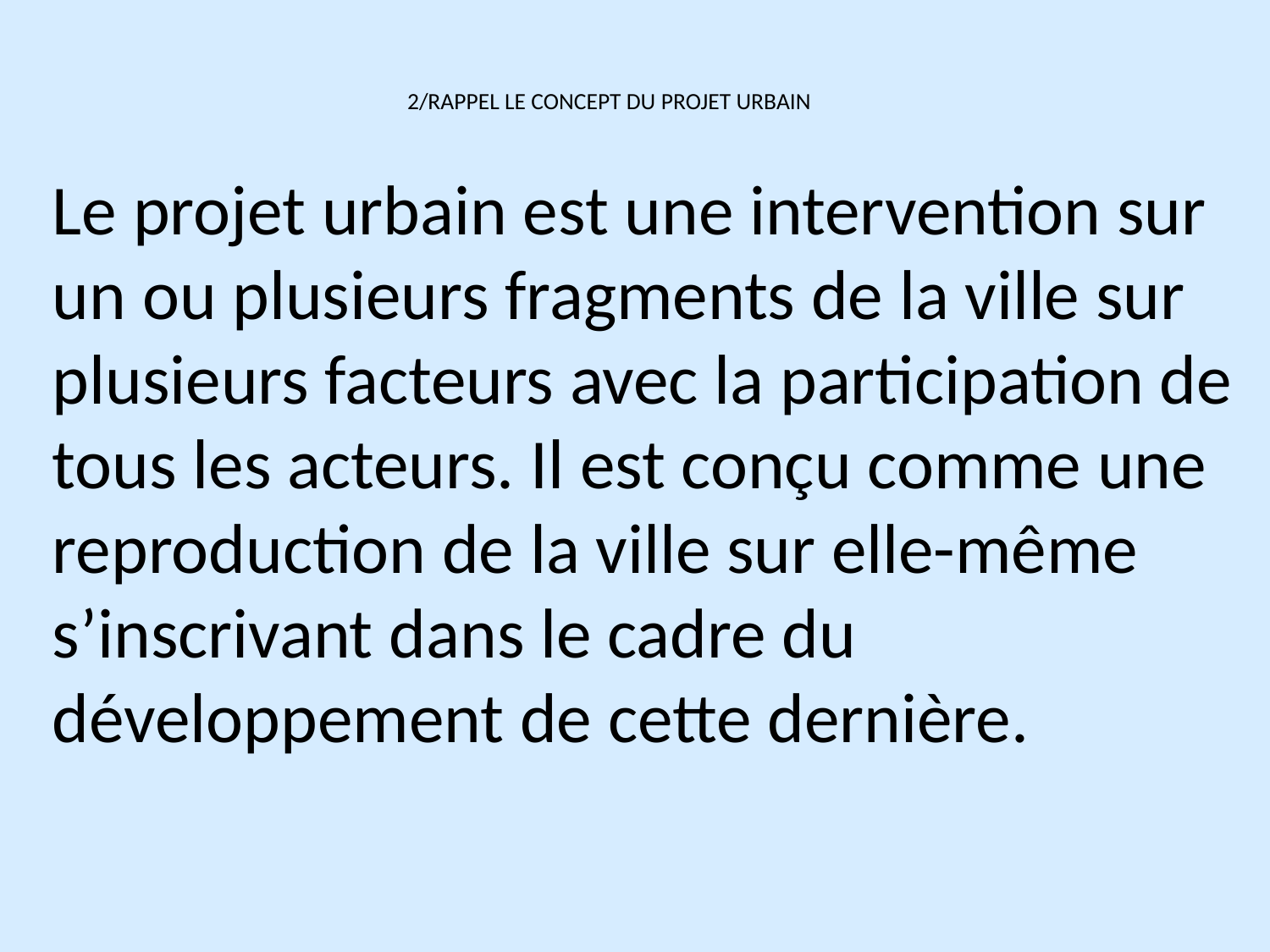

Le projet urbain est une intervention sur un ou plusieurs fragments de la ville sur plusieurs facteurs avec la participation de tous les acteurs. Il est conçu comme une reproduction de la ville sur elle-même s’inscrivant dans le cadre du développement de cette dernière.

# 2/RAPPEL LE CONCEPT DU PROJET URBAIN